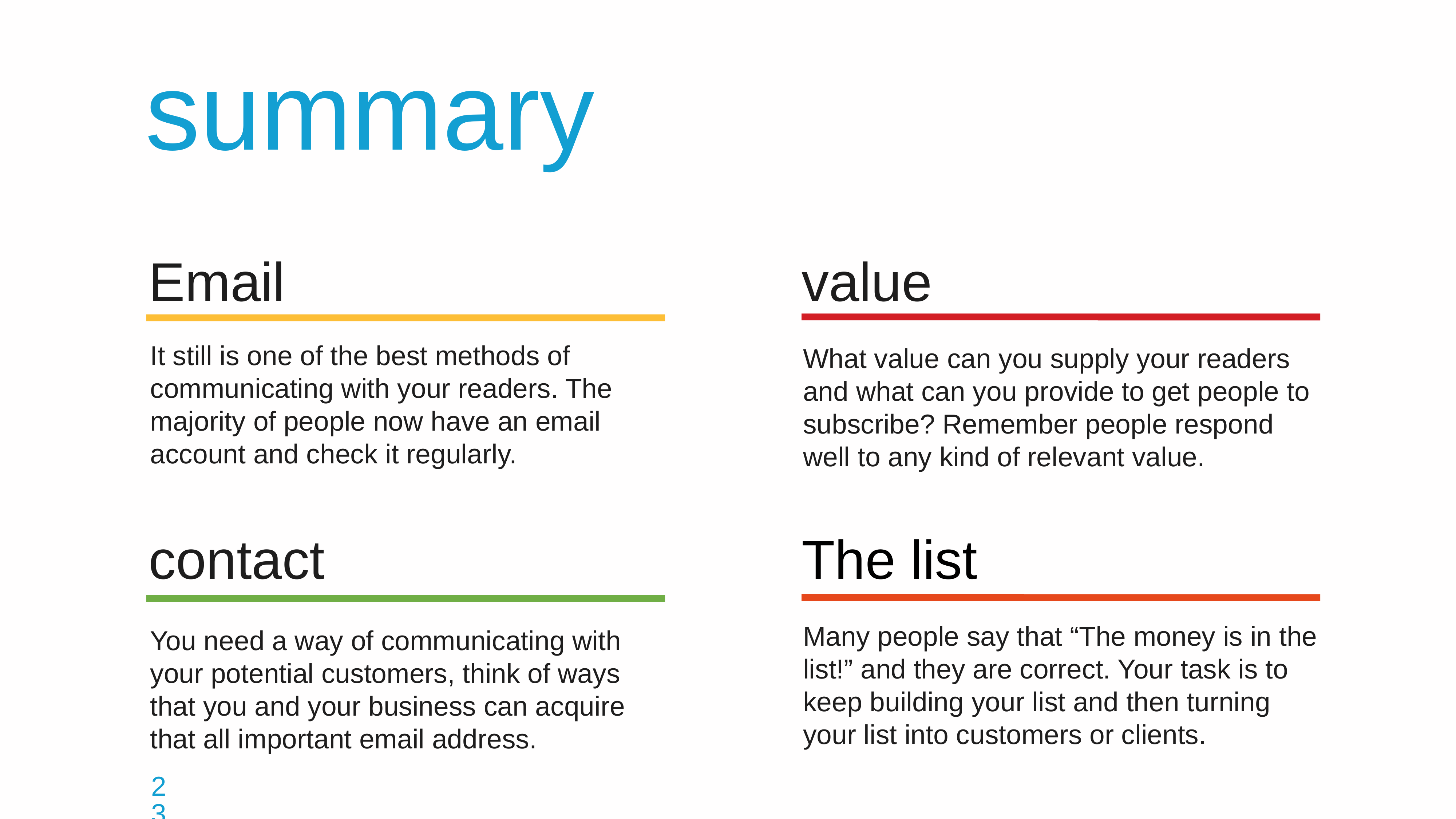

summary
Email

It still is one of the best methods of communicating with your readers. The majority of people now have an email account and check it regularly.
value

What value can you supply your readers and what can you provide to get people to subscribe? Remember people respond well to any kind of relevant value.
contact

You need a way of communicating with your potential customers, think of ways that you and your business can acquire that all important email address.
The list

Many people say that “The money is in the list!” and they are correct. Your task is to keep building your list and then turning your list into customers or clients.
23